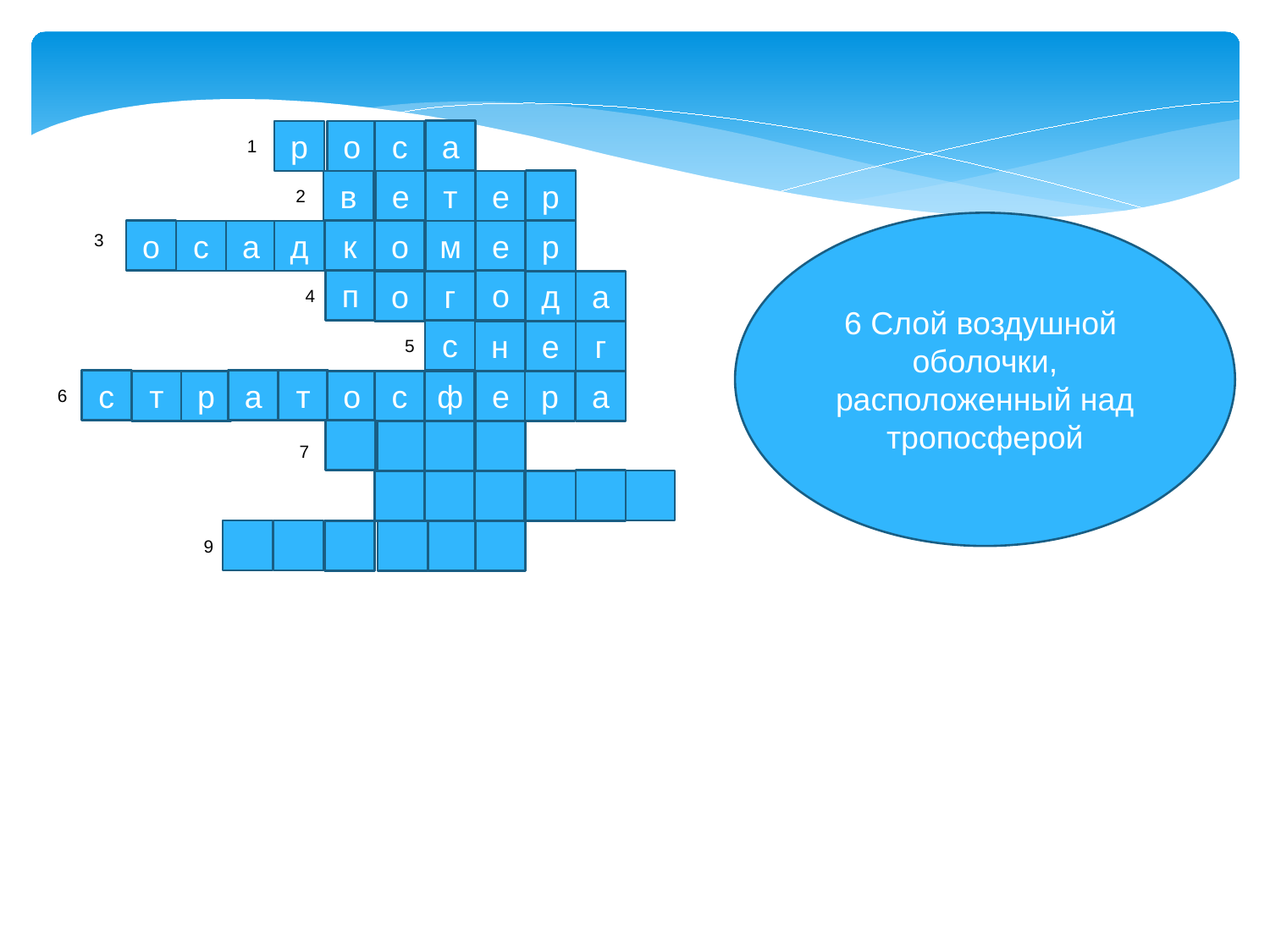

а
с
р
о
1
р
т
в
е
е
2
6 Слой воздушной  оболочки, расположенный над тропосферой
о
к
о
с
а
д
м
е
р
3
п
о
о
г
д
а
4
с
н
е
г
5
с
а
т
т
р
о
с
ф
е
р
а
6

7

8

9